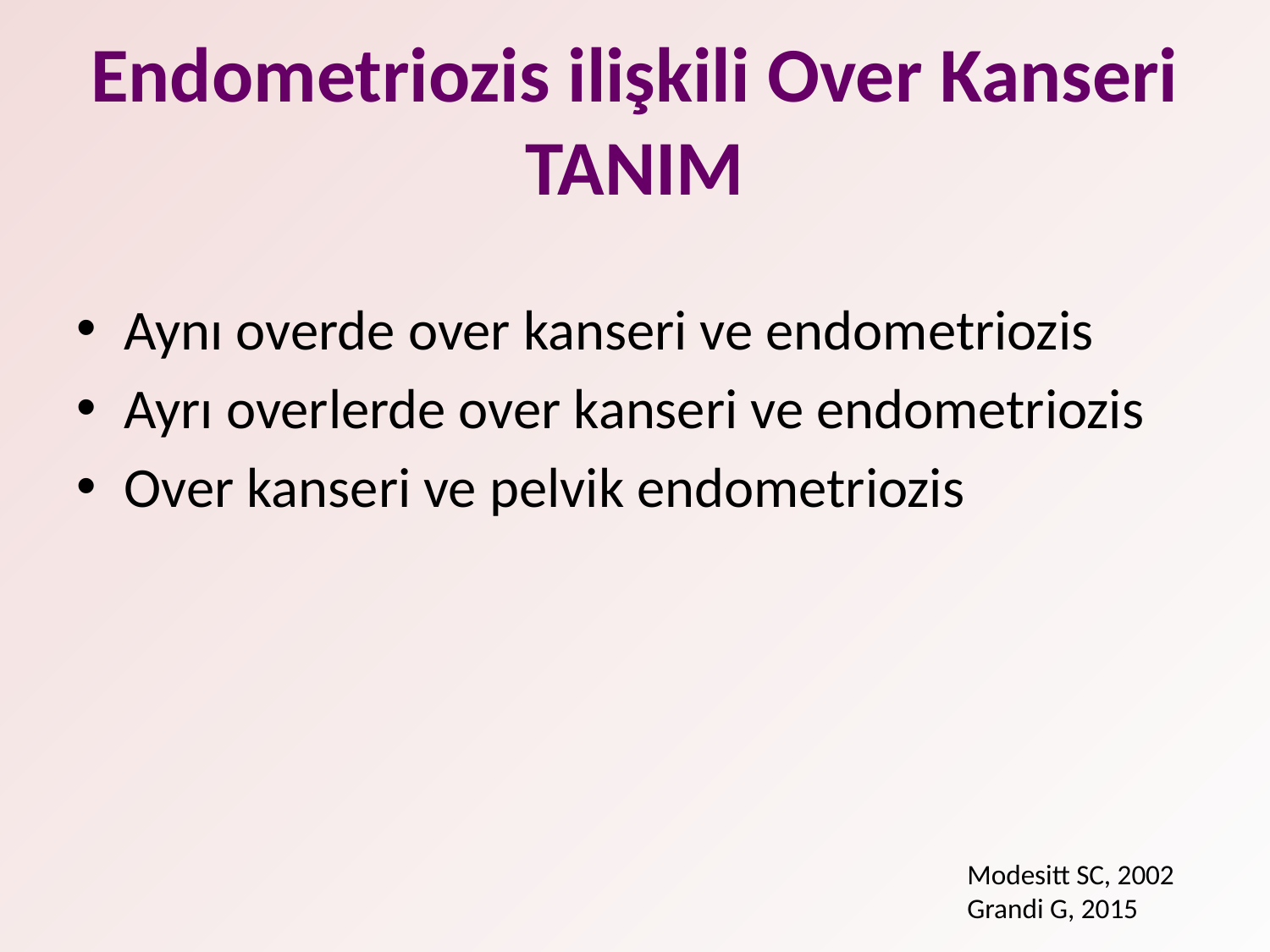

# Endometriozis ilişkili Over Kanseri TANIM
Aynı overde over kanseri ve endometriozis
Ayrı overlerde over kanseri ve endometriozis
Over kanseri ve pelvik endometriozis
Modesitt SC, 2002
Grandi G, 2015